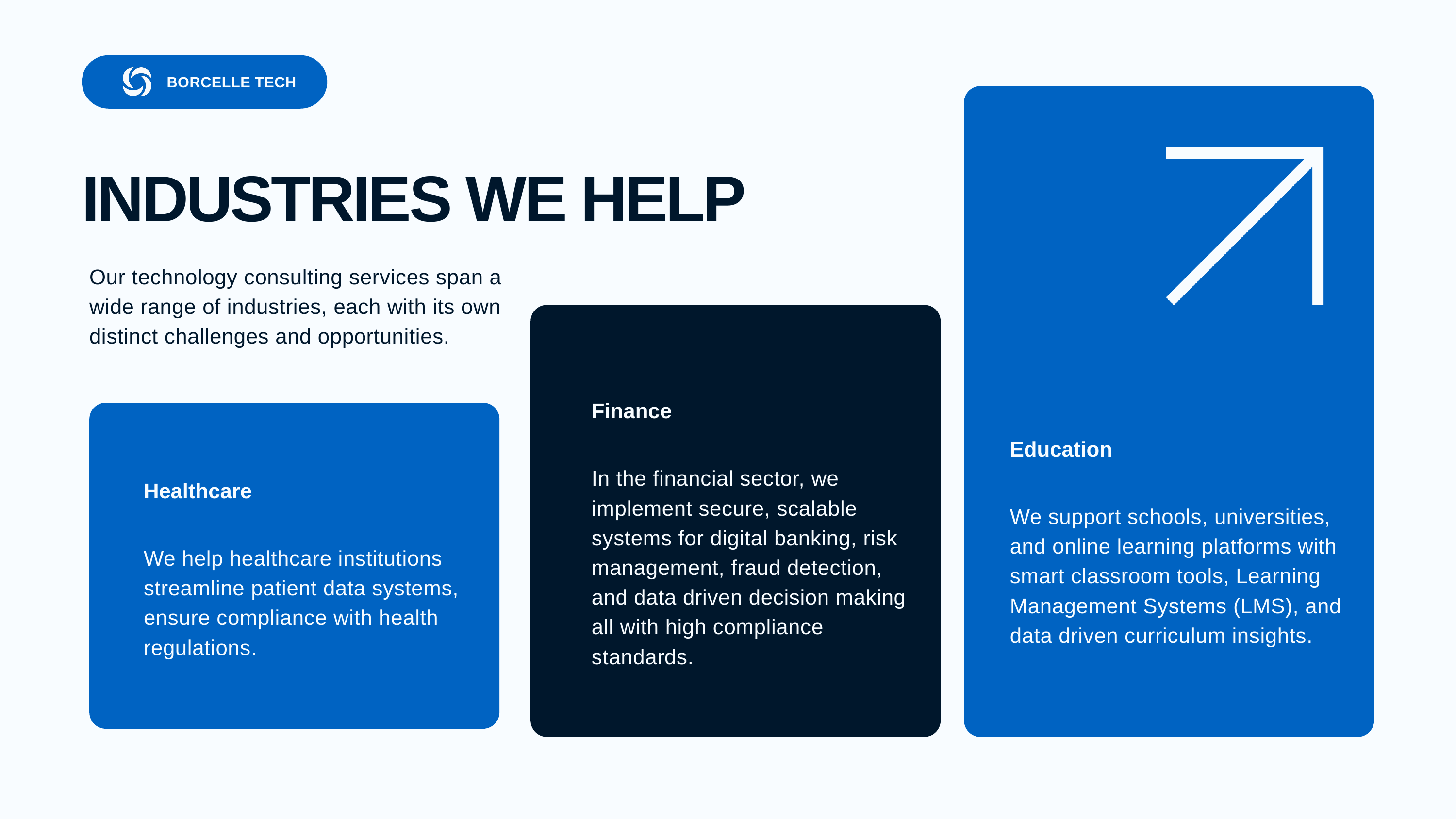

BORCELLE TECH

INDUSTRIES WE HELP
Our technology consulting services span a wide range of industries, each with its own distinct challenges and opportunities.

Finance

Education
In the financial sector, we implement secure, scalable systems for digital banking, risk management, fraud detection, and data driven decision making all with high compliance standards.
Healthcare
We support schools, universities, and online learning platforms with smart classroom tools, Learning Management Systems (LMS), and data driven curriculum insights.
We help healthcare institutions streamline patient data systems, ensure compliance with health regulations.